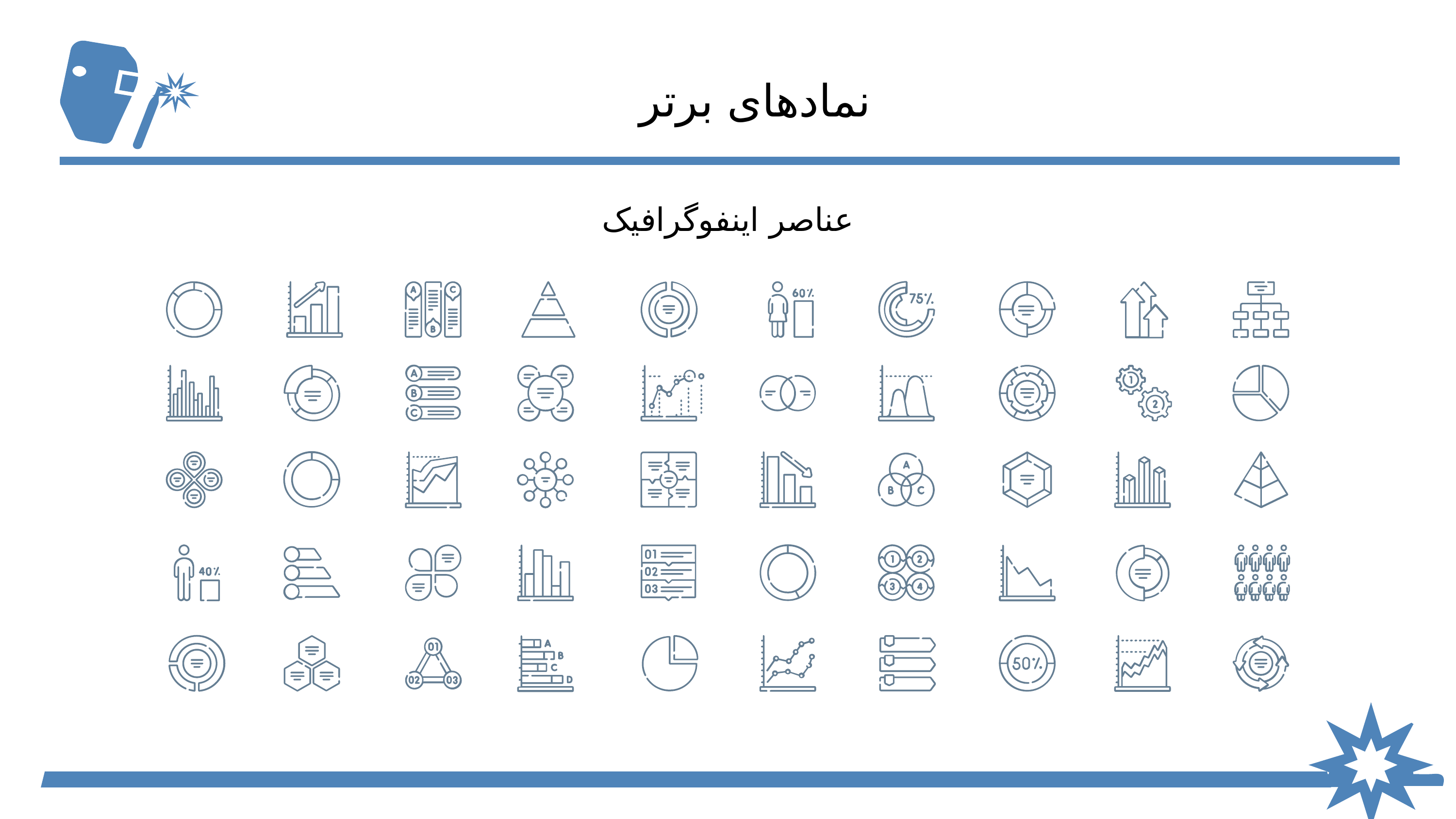

نمادهای برتر

عناصر اینفوگرافیک

It’s the farthest planet from the Sun